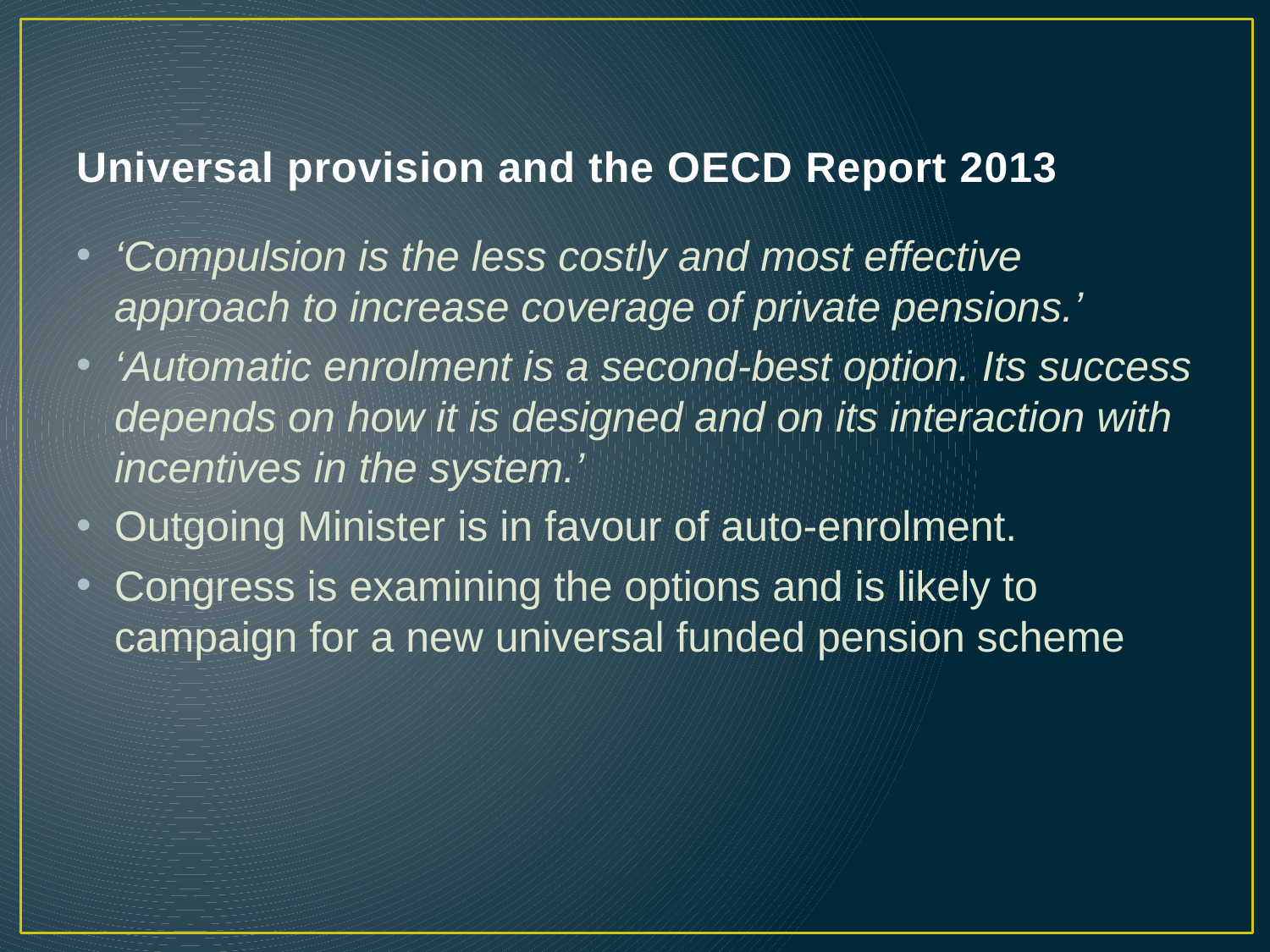

# Universal provision and the OECD Report 2013
‘Compulsion is the less costly and most effective approach to increase coverage of private pensions.’
‘Automatic enrolment is a second-best option. Its success depends on how it is designed and on its interaction with incentives in the system.’
Outgoing Minister is in favour of auto-enrolment.
Congress is examining the options and is likely to campaign for a new universal funded pension scheme